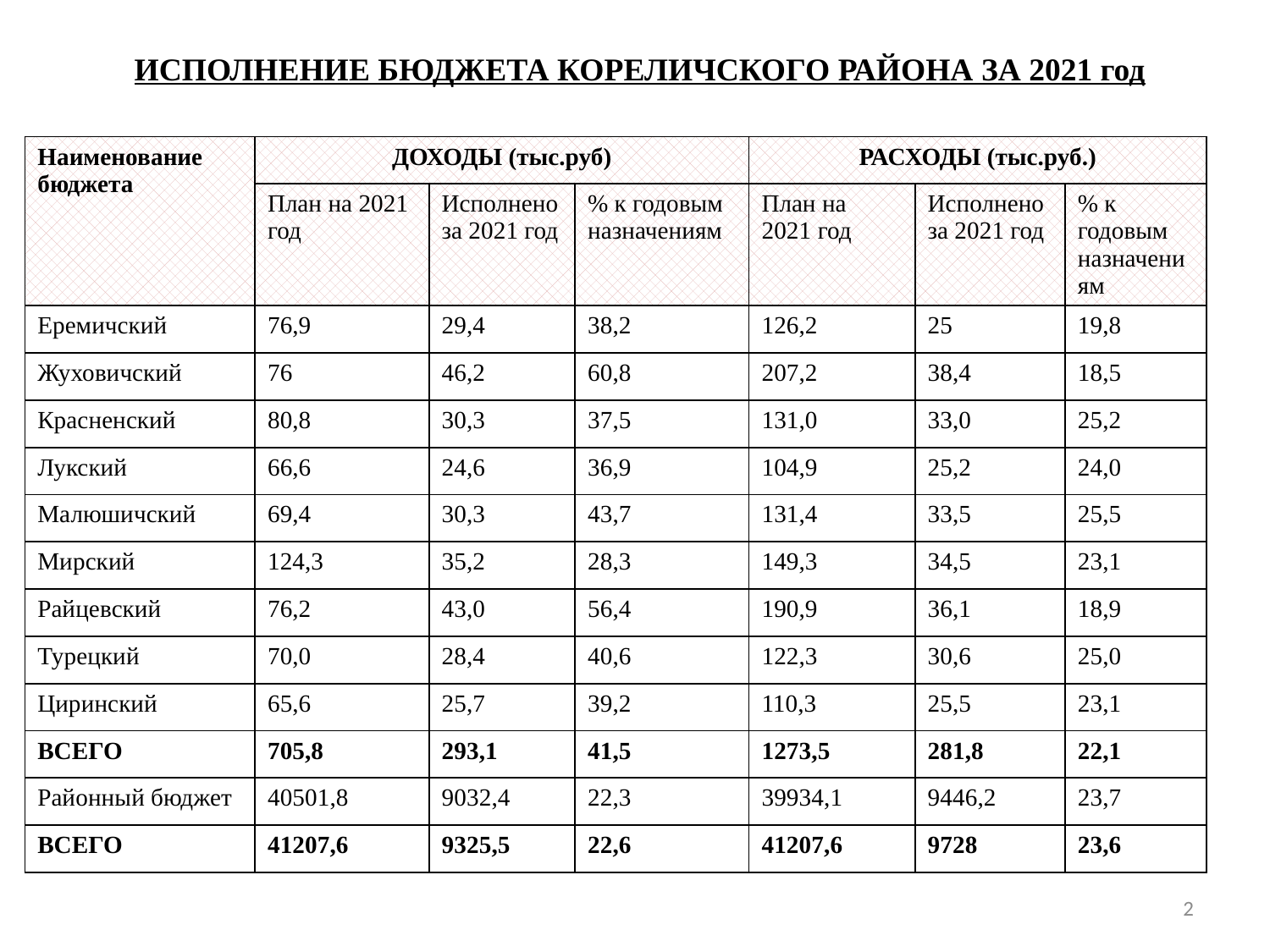

| ИСПОЛНЕНИЕ БЮДЖЕТА КОРЕЛИЧСКОГО РАЙОНА ЗА 2021 год |
| --- |
| Наименование бюджета | ДОХОДЫ (тыс.руб) |  |  | РАСХОДЫ (тыс.руб.) |  |  |
| --- | --- | --- | --- | --- | --- | --- |
|  | План на 2021 год | Исполнено за 2021 год | % к годовым назначениям | План на 2021 год | Исполнено за 2021 год | % к годовым назначениям |
| Еремичский | 76,9 | 29,4 | 38,2 | 126,2 | 25 | 19,8 |
| Жуховичский | 76 | 46,2 | 60,8 | 207,2 | 38,4 | 18,5 |
| Красненский | 80,8 | 30,3 | 37,5 | 131,0 | 33,0 | 25,2 |
| Лукский | 66,6 | 24,6 | 36,9 | 104,9 | 25,2 | 24,0 |
| Малюшичский | 69,4 | 30,3 | 43,7 | 131,4 | 33,5 | 25,5 |
| Мирский | 124,3 | 35,2 | 28,3 | 149,3 | 34,5 | 23,1 |
| Райцевский | 76,2 | 43,0 | 56,4 | 190,9 | 36,1 | 18,9 |
| Турецкий | 70,0 | 28,4 | 40,6 | 122,3 | 30,6 | 25,0 |
| Циринский | 65,6 | 25,7 | 39,2 | 110,3 | 25,5 | 23,1 |
| ВСЕГО | 705,8 | 293,1 | 41,5 | 1273,5 | 281,8 | 22,1 |
| Районный бюджет | 40501,8 | 9032,4 | 22,3 | 39934,1 | 9446,2 | 23,7 |
| ВСЕГО | 41207,6 | 9325,5 | 22,6 | 41207,6 | 9728 | 23,6 |
2